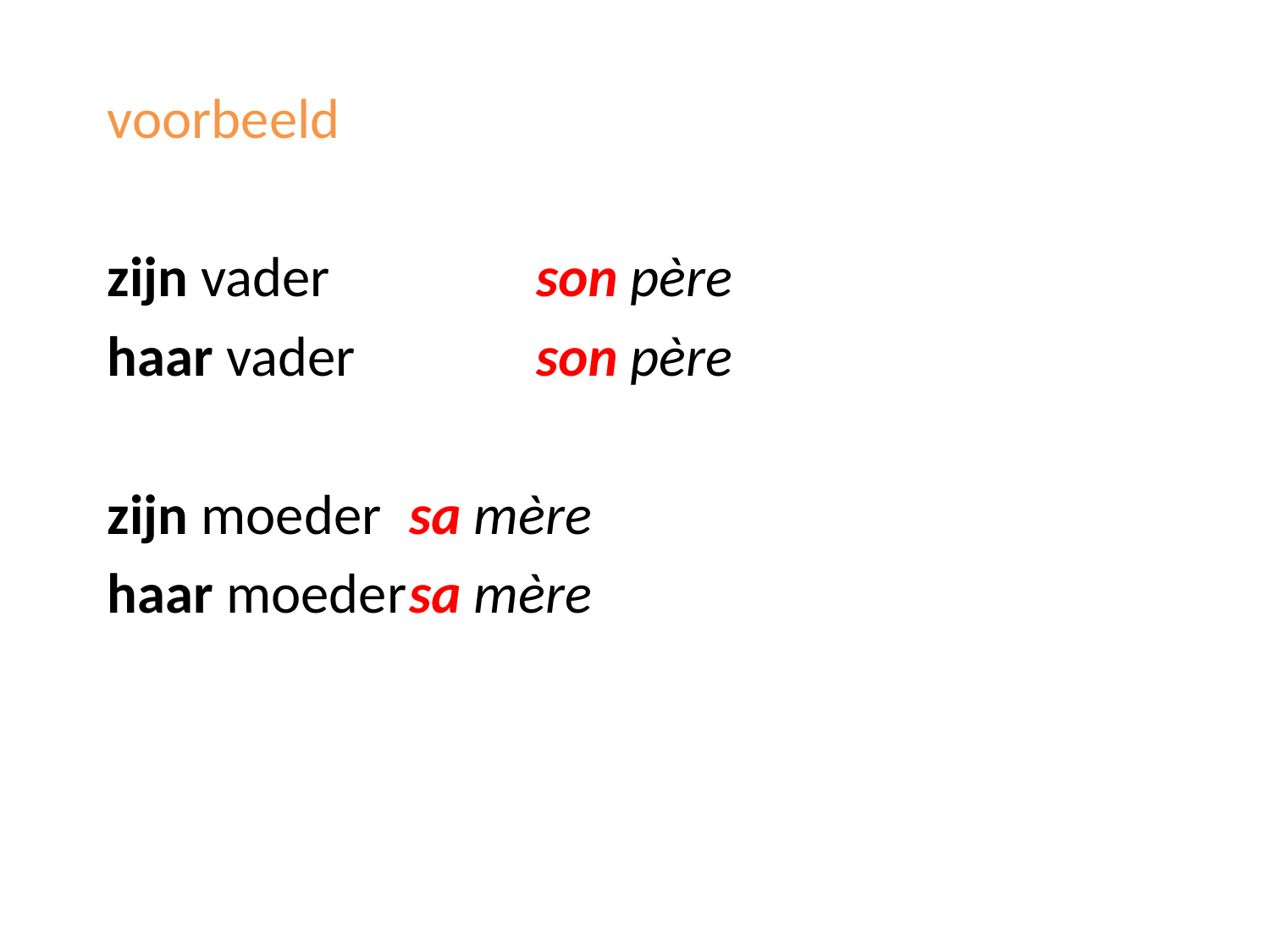

voorbeeld

zijn vader		son père
haar vader		son père

zijn moeder	sa mère
haar moeder	sa mère